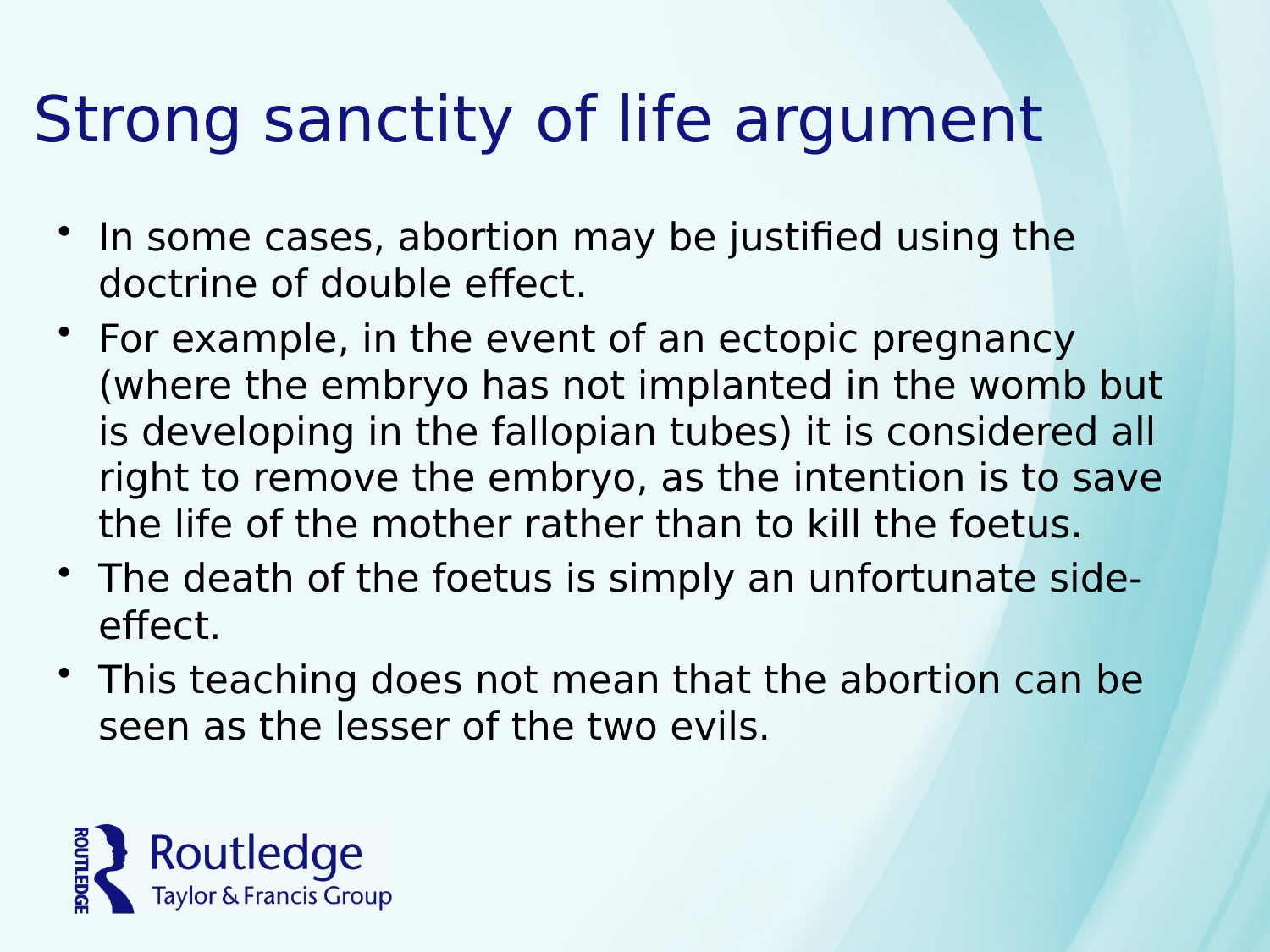

# Strong sanctity of life argument
In some cases, abortion may be justified using the doctrine of double effect.
For example, in the event of an ectopic pregnancy (where the embryo has not implanted in the womb but is developing in the fallopian tubes) it is considered all right to remove the embryo, as the intention is to save the life of the mother rather than to kill the foetus.
The death of the foetus is simply an unfortunate side-effect.
This teaching does not mean that the abortion can be seen as the lesser of the two evils.